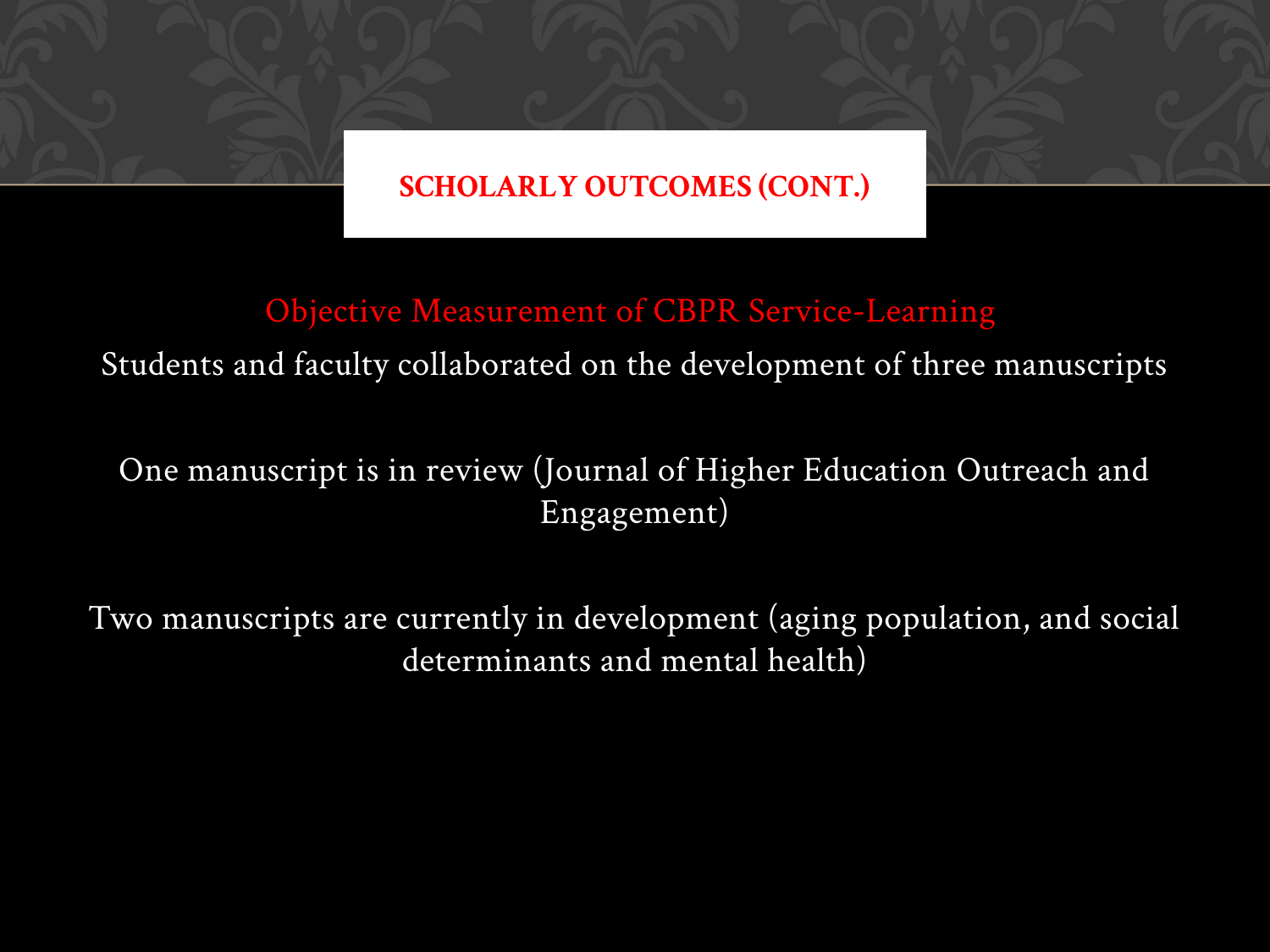

# Scholarly outcomes (cont.)
Objective Measurement of CBPR Service-Learning
Students and faculty collaborated on the development of three manuscripts

One manuscript is in review (Journal of Higher Education Outreach and Engagement)

Two manuscripts are currently in development (aging population, and social determinants and mental health)